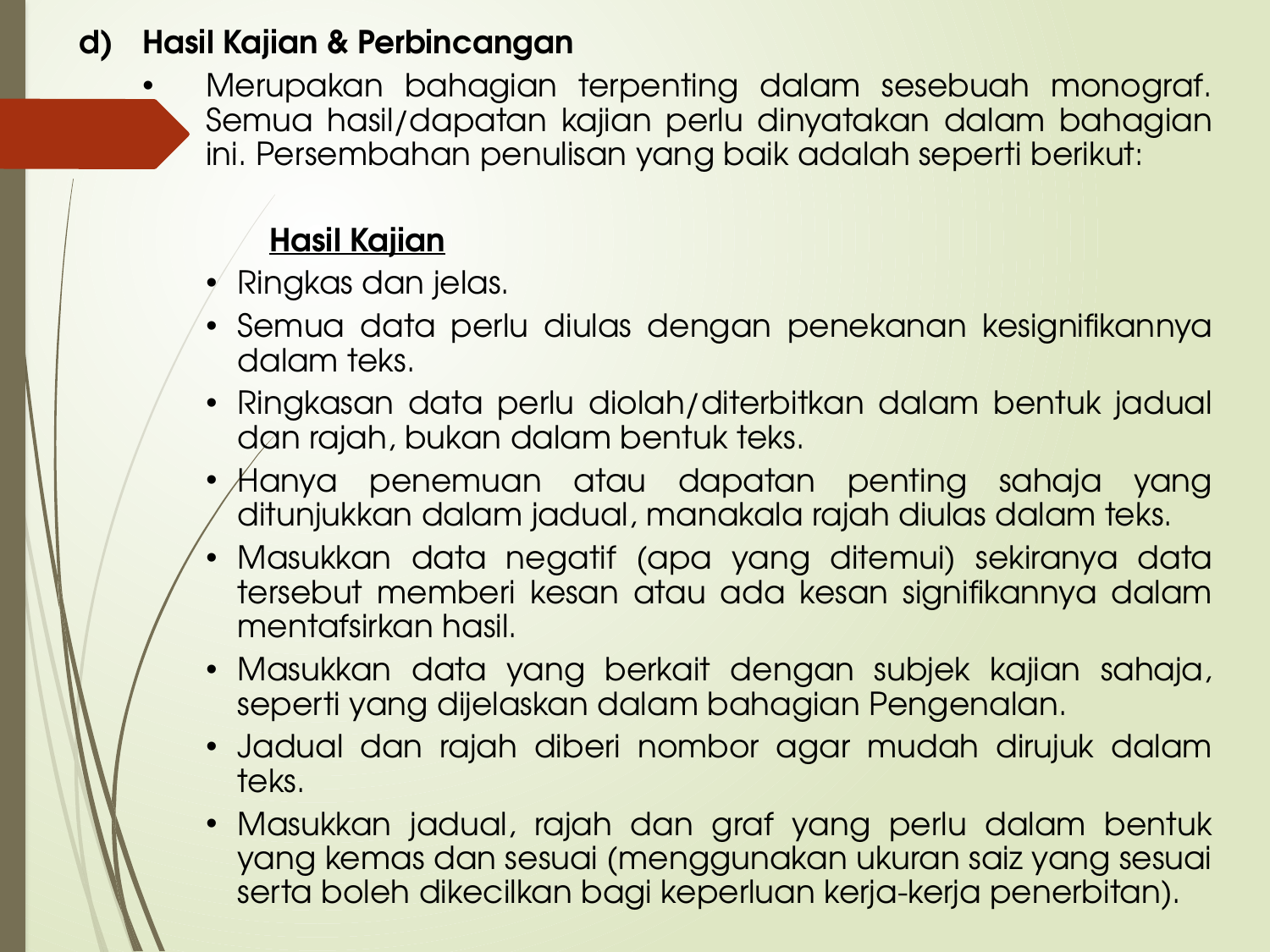

Hasil Kajian & Perbincangan
Merupakan bahagian terpenting dalam sesebuah monograf. Semua hasil/dapatan kajian perlu dinyatakan dalam bahagian ini. Persembahan penulisan yang baik adalah seperti berikut:

	Hasil Kajian
Ringkas dan jelas.
Semua data perlu diulas dengan penekanan kesignifikannya dalam teks.
Ringkasan data perlu diolah/diterbitkan dalam bentuk jadual dan rajah, bukan dalam bentuk teks.
Hanya penemuan atau dapatan penting sahaja yang ditunjukkan dalam jadual, manakala rajah diulas dalam teks.
Masukkan data negatif (apa yang ditemui) sekiranya data tersebut memberi kesan atau ada kesan signifikannya dalam mentafsirkan hasil.
Masukkan data yang berkait dengan subjek kajian sahaja, seperti yang dijelaskan dalam bahagian Pengenalan.
Jadual dan rajah diberi nombor agar mudah dirujuk dalam teks.
Masukkan jadual, rajah dan graf yang perlu dalam bentuk yang kemas dan sesuai (menggunakan ukuran saiz yang sesuai serta boleh dikecilkan bagi keperluan kerja-kerja penerbitan).